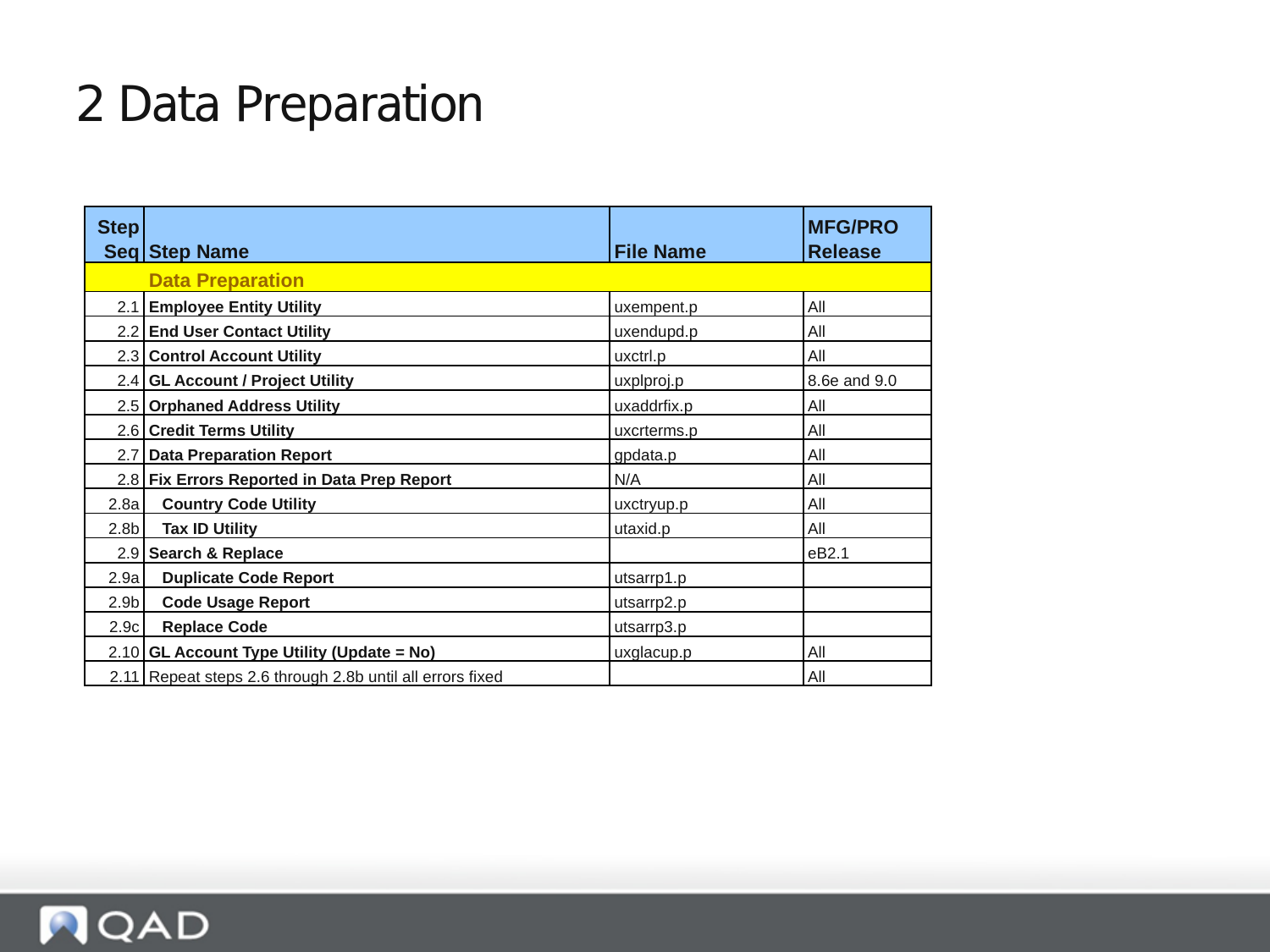

2 Data Preparation
| Step Seq | Step Name | File Name | MFG/PRO Release |
| --- | --- | --- | --- |
|  | Data Preparation |  |  |
| 2.1 | Employee Entity Utility | uxempent.p | All |
| 2.2 | End User Contact Utility | uxendupd.p | All |
| 2.3 | Control Account Utility | uxctrl.p | All |
| 2.4 | GL Account / Project Utility | uxplproj.p | 8.6e and 9.0 |
| 2.5 | Orphaned Address Utility | uxaddrfix.p | All |
| 2.6 | Credit Terms Utility | uxcrterms.p | All |
| 2.7 | Data Preparation Report | gpdata.p | All |
| 2.8 | Fix Errors Reported in Data Prep Report | N/A | All |
| 2.8a | Country Code Utility | uxctryup.p | All |
| 2.8b | Tax ID Utility | utaxid.p | All |
| 2.9 | Search & Replace |  | eB2.1 |
| 2.9a | Duplicate Code Report | utsarrp1.p |  |
| 2.9b | Code Usage Report | utsarrp2.p |  |
| 2.9c | Replace Code | utsarrp3.p |  |
| 2.10 | GL Account Type Utility (Update = No) | uxglacup.p | All |
| 2.11 | Repeat steps 2.6 through 2.8b until all errors fixed |  | All |